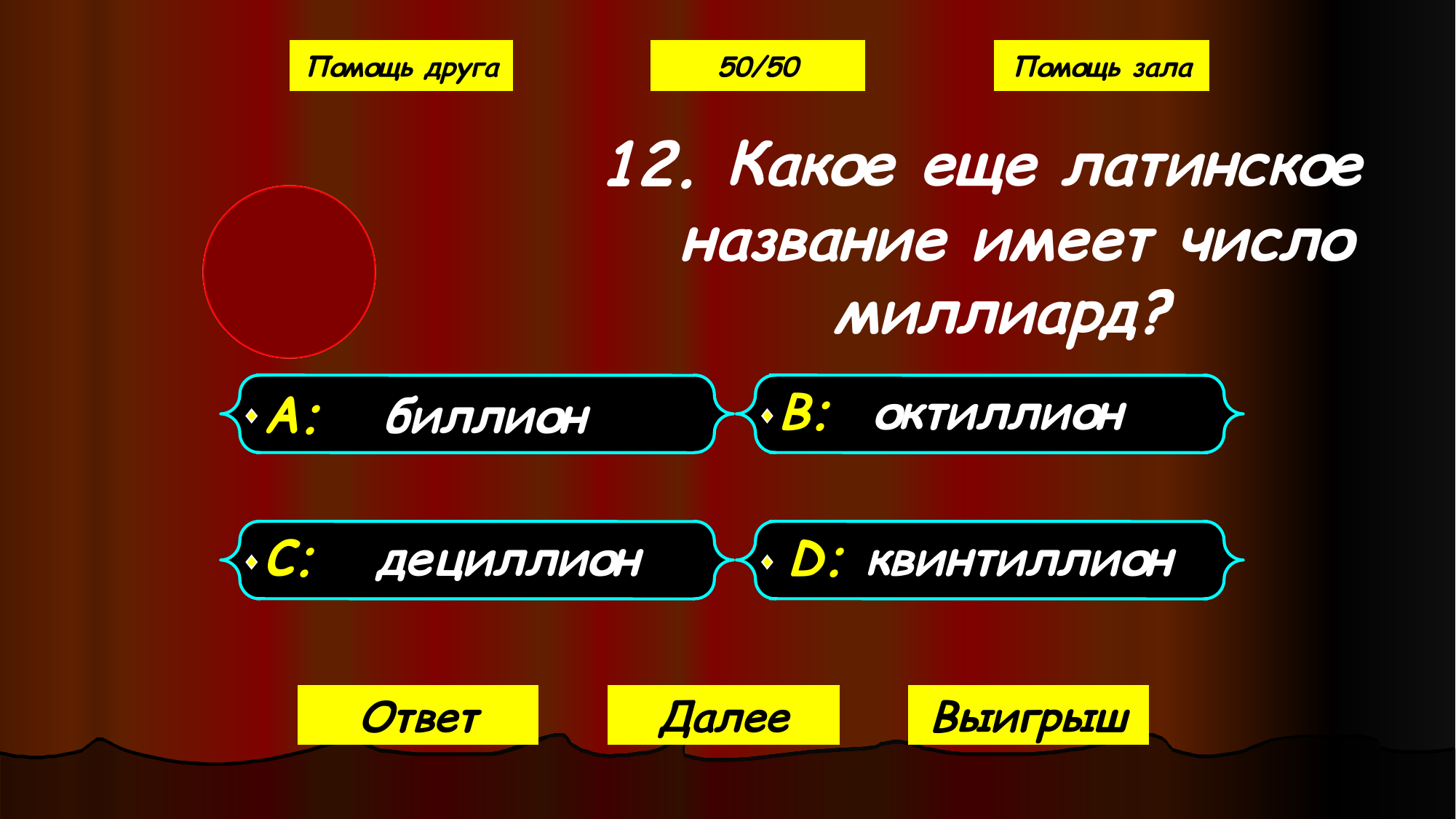

Помощь друга
50/50
Помощь зала
 12. Какое еще латинское название имеет число миллиард?

А:   биллион

В:  октиллион

С:     дециллион

D: квинтиллион

Ответ
Далее
Выигрыш